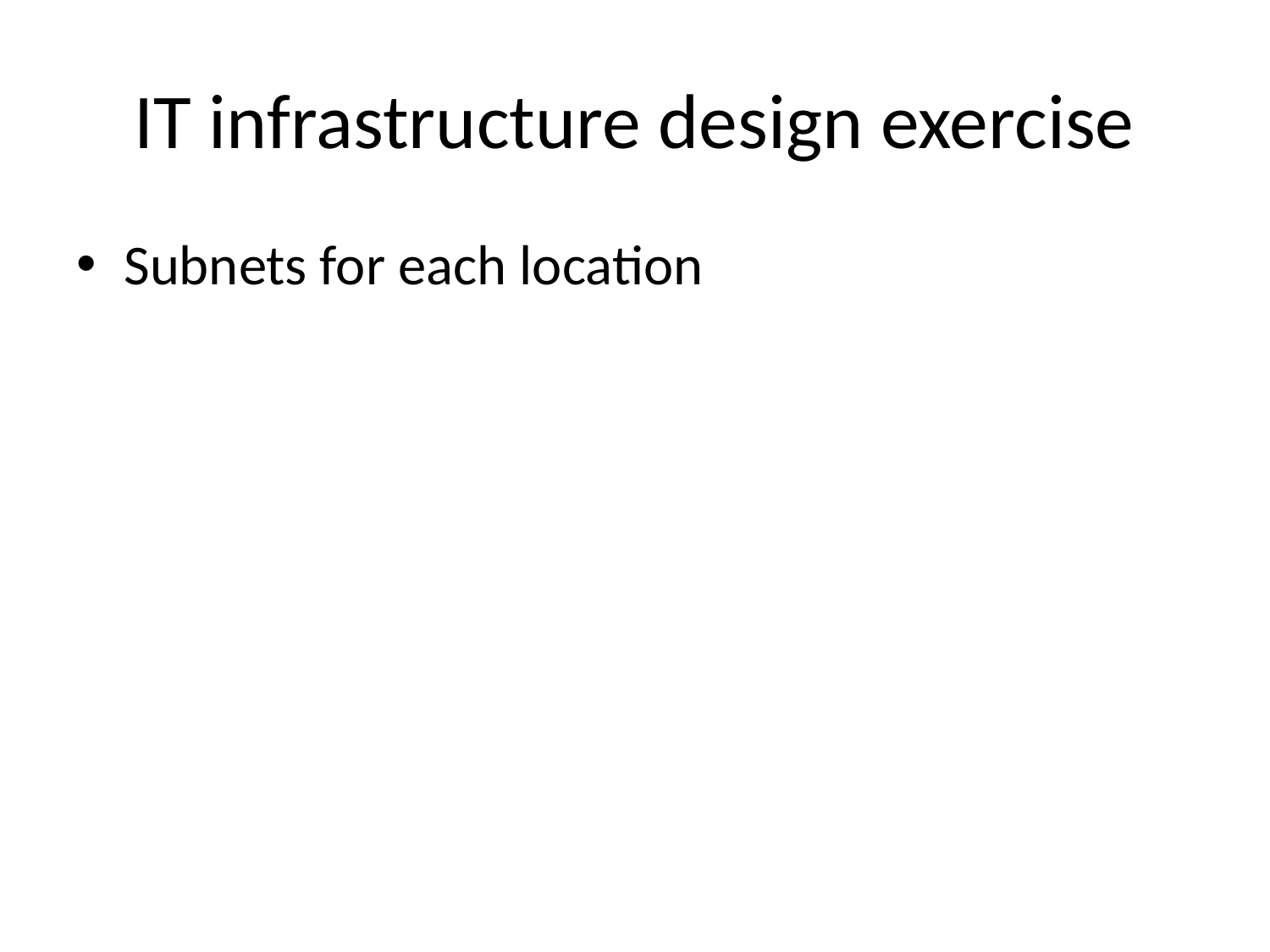

# IT infrastructure design exercise
Subnets for each location